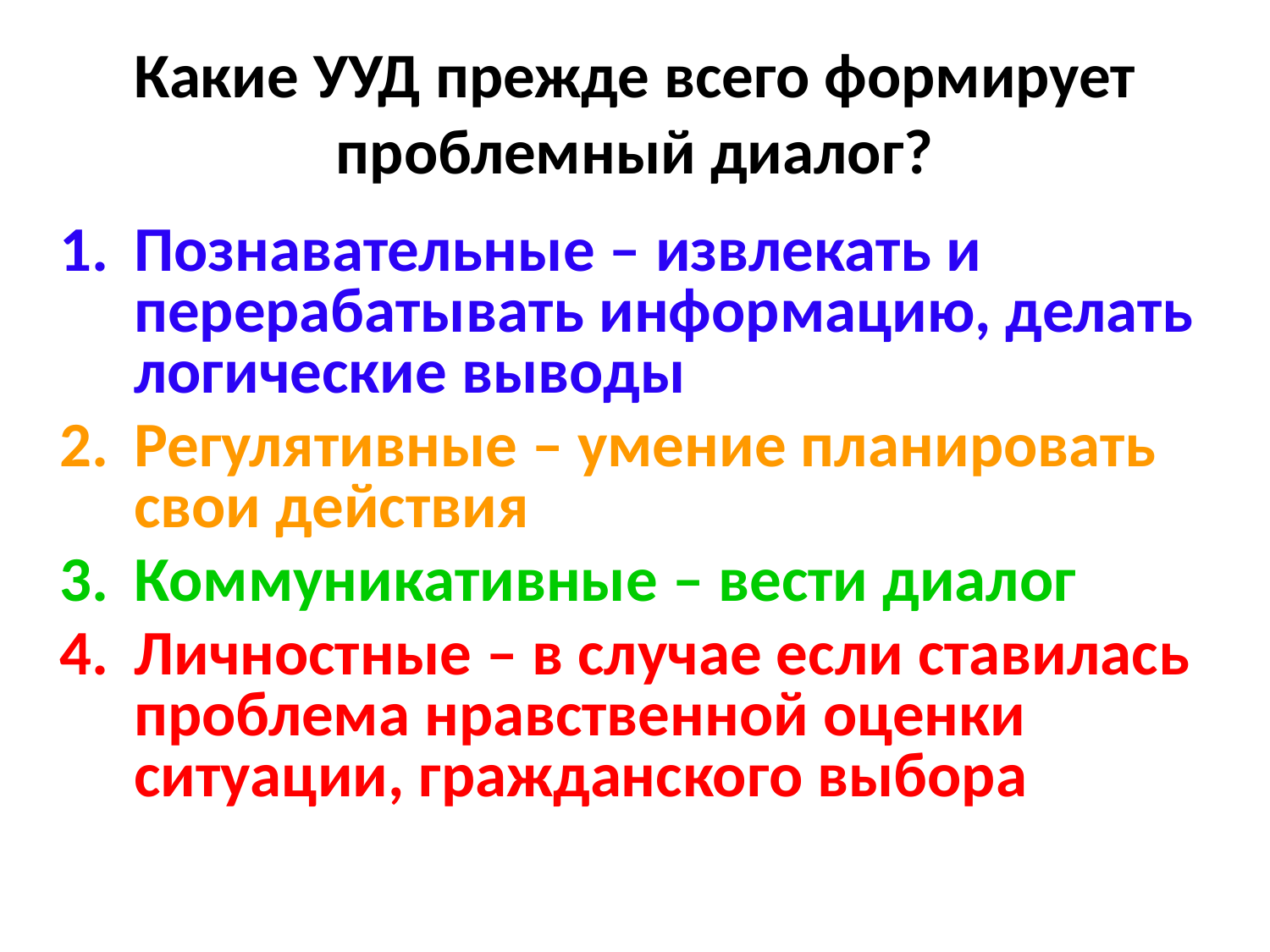

# Какие УУД прежде всего формирует проблемный диалог?
Познавательные – извлекать и перерабатывать информацию, делать логические выводы
Регулятивные – умение планировать свои действия
Коммуникативные – вести диалог
Личностные – в случае если ставилась проблема нравственной оценки ситуации, гражданского выбора